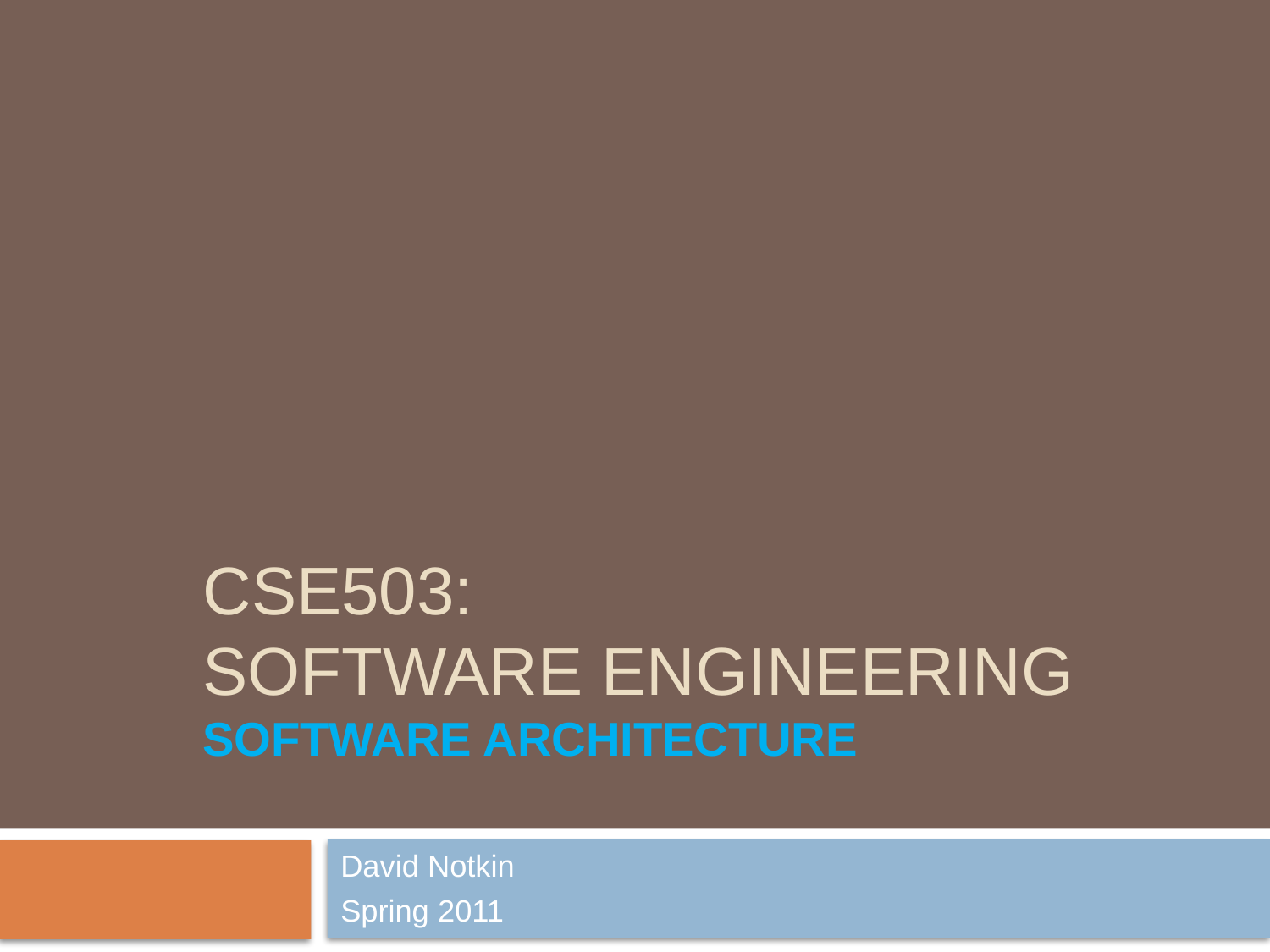

# CSE503: Software Engineering Software architecture
David Notkin
Spring 2011